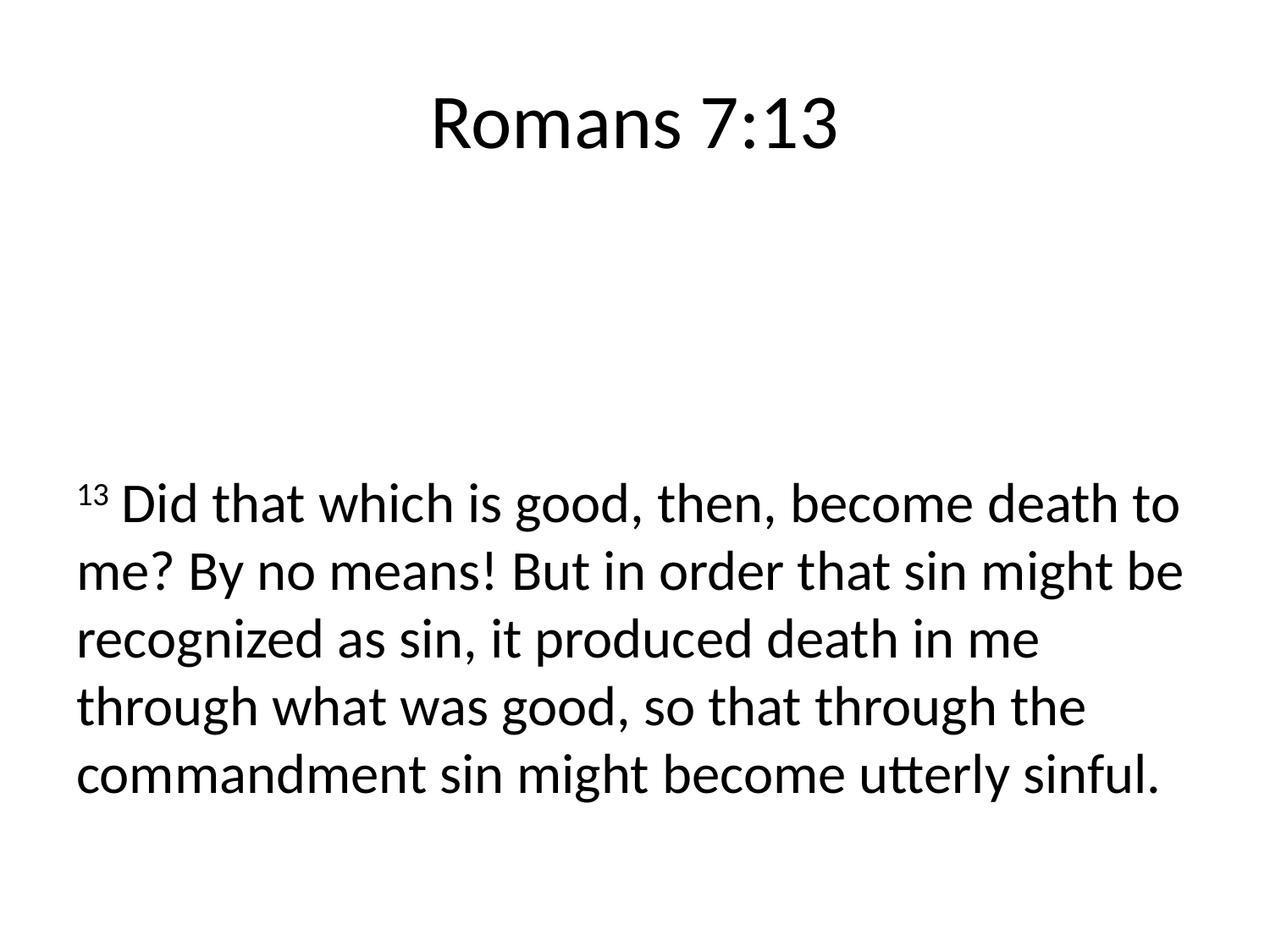

# Romans 7:13

13 Did that which is good, then, become death to me? By no means! But in order that sin might be recognized as sin, it produced death in me through what was good, so that through the commandment sin might become utterly sinful.